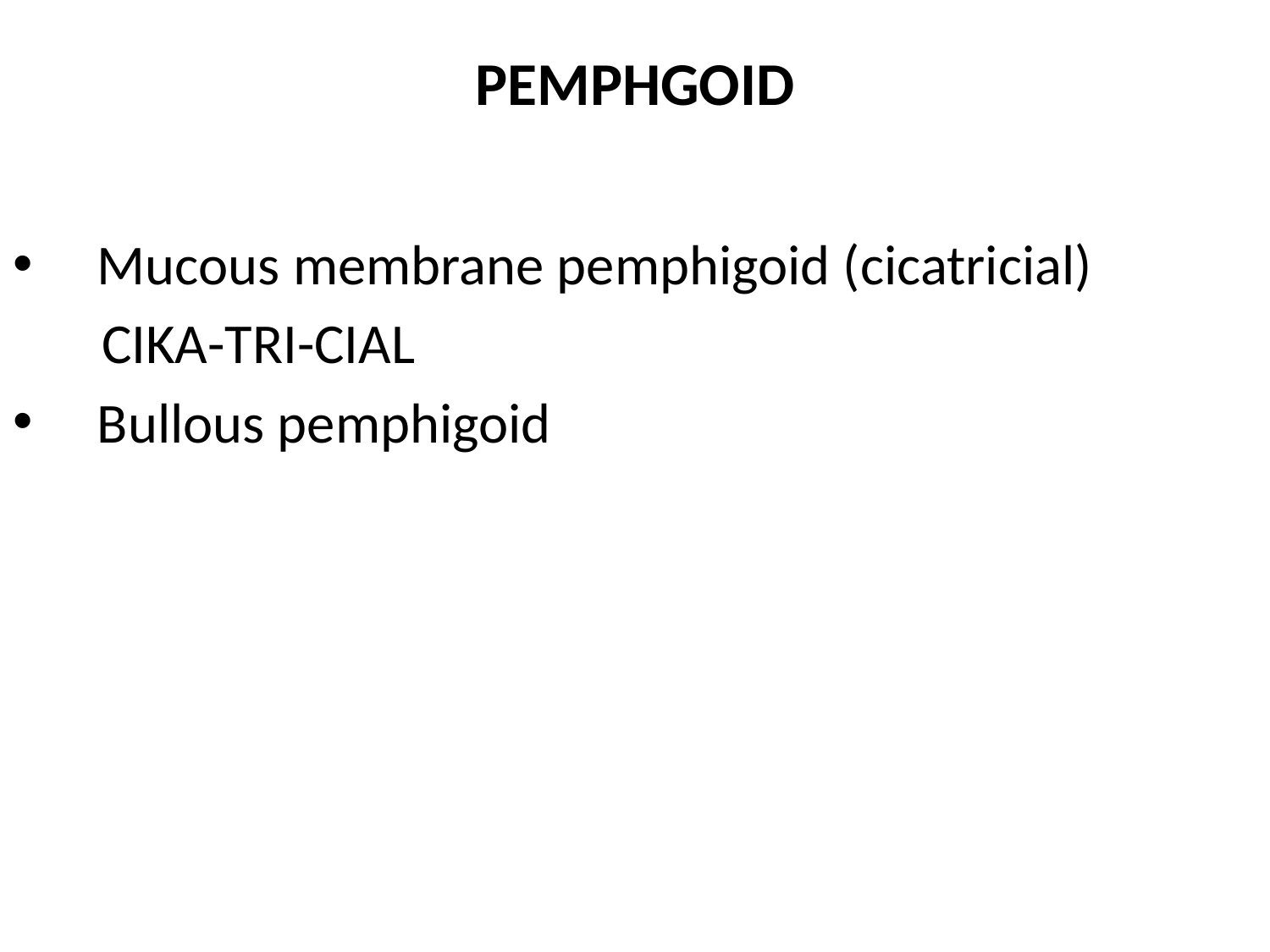

# PEMPHGOID
Mucous membrane pemphigoid (cicatricial)
       CIKA-TRI-CIAL
Bullous pemphigoid